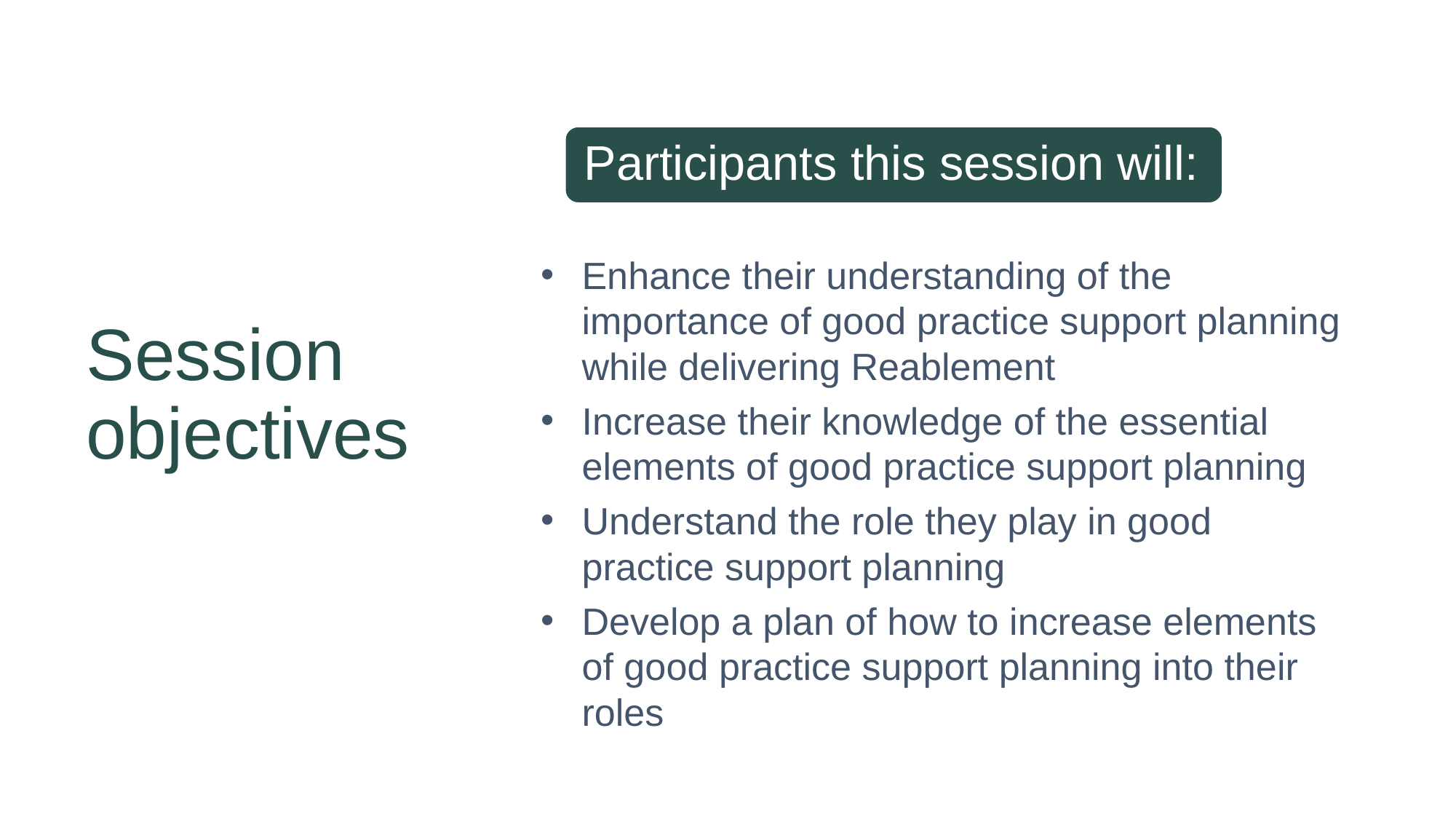

# Session objectives
Participants this session will:
Enhance their understanding of the importance of good practice support planning while delivering Reablement
Increase their knowledge of the essential elements of good practice support planning
Understand the role they play in good practice support planning
Develop a plan of how to increase elements of good practice support planning into their roles